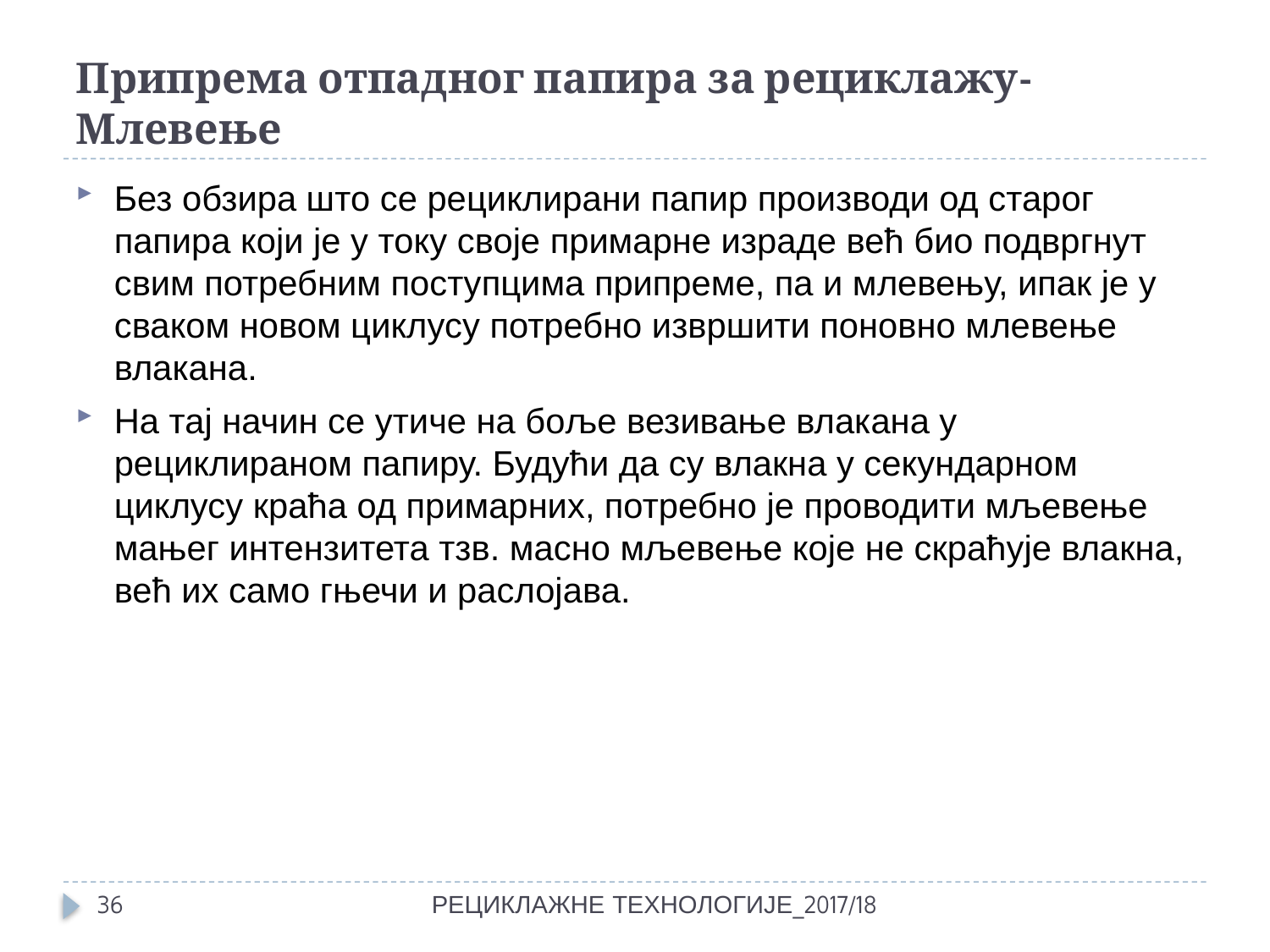

# Припрема отпадног папира за рециклажу-Млевење
Без обзира што се рециклирани папир производи од старог папира који је у току своје примарне израде већ био подвргнут свим потребним поступцима припреме, па и млевењу, ипак је у сваком новом циклусу потребно извршити поновно млевење влакана.
На тај начин се утиче на боље везивање влакана у рециклираном папиру. Будући да су влакна у секундарном циклусу краћа од примарних, потребно је проводити мљевење мањег интензитета тзв. масно мљевење које не скраћује влакна, већ их само гњечи и раслојава.

36
РЕЦИКЛАЖНЕ ТЕХНОЛОГИЈЕ_2017/18